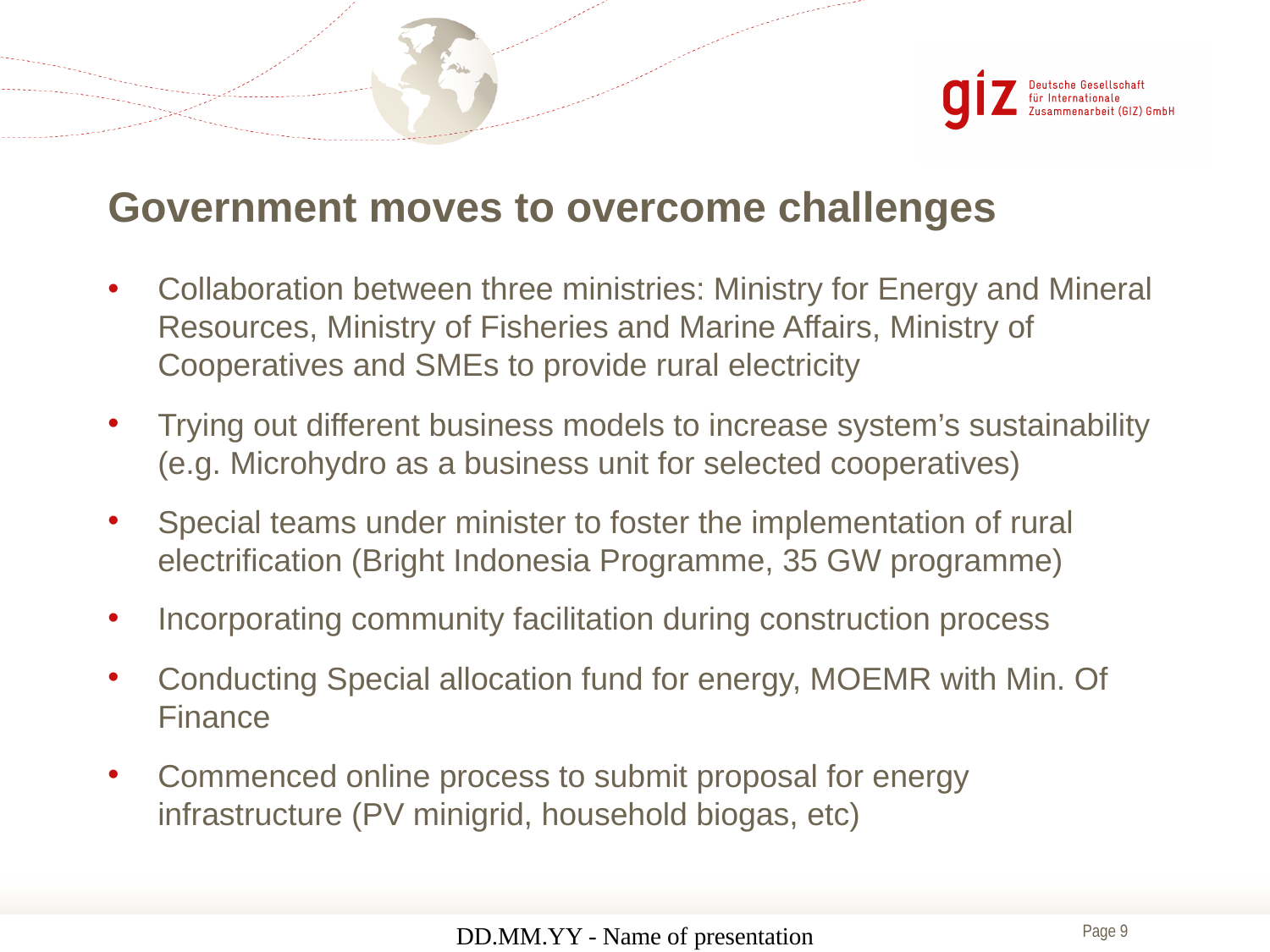

9
# Government moves to overcome challenges
Collaboration between three ministries: Ministry for Energy and Mineral Resources, Ministry of Fisheries and Marine Affairs, Ministry of Cooperatives and SMEs to provide rural electricity
Trying out different business models to increase system’s sustainability (e.g. Microhydro as a business unit for selected cooperatives)
Special teams under minister to foster the implementation of rural electrification (Bright Indonesia Programme, 35 GW programme)
Incorporating community facilitation during construction process
Conducting Special allocation fund for energy, MOEMR with Min. Of Finance
Commenced online process to submit proposal for energy infrastructure (PV minigrid, household biogas, etc)
DD.MM.YY - Name of presentation